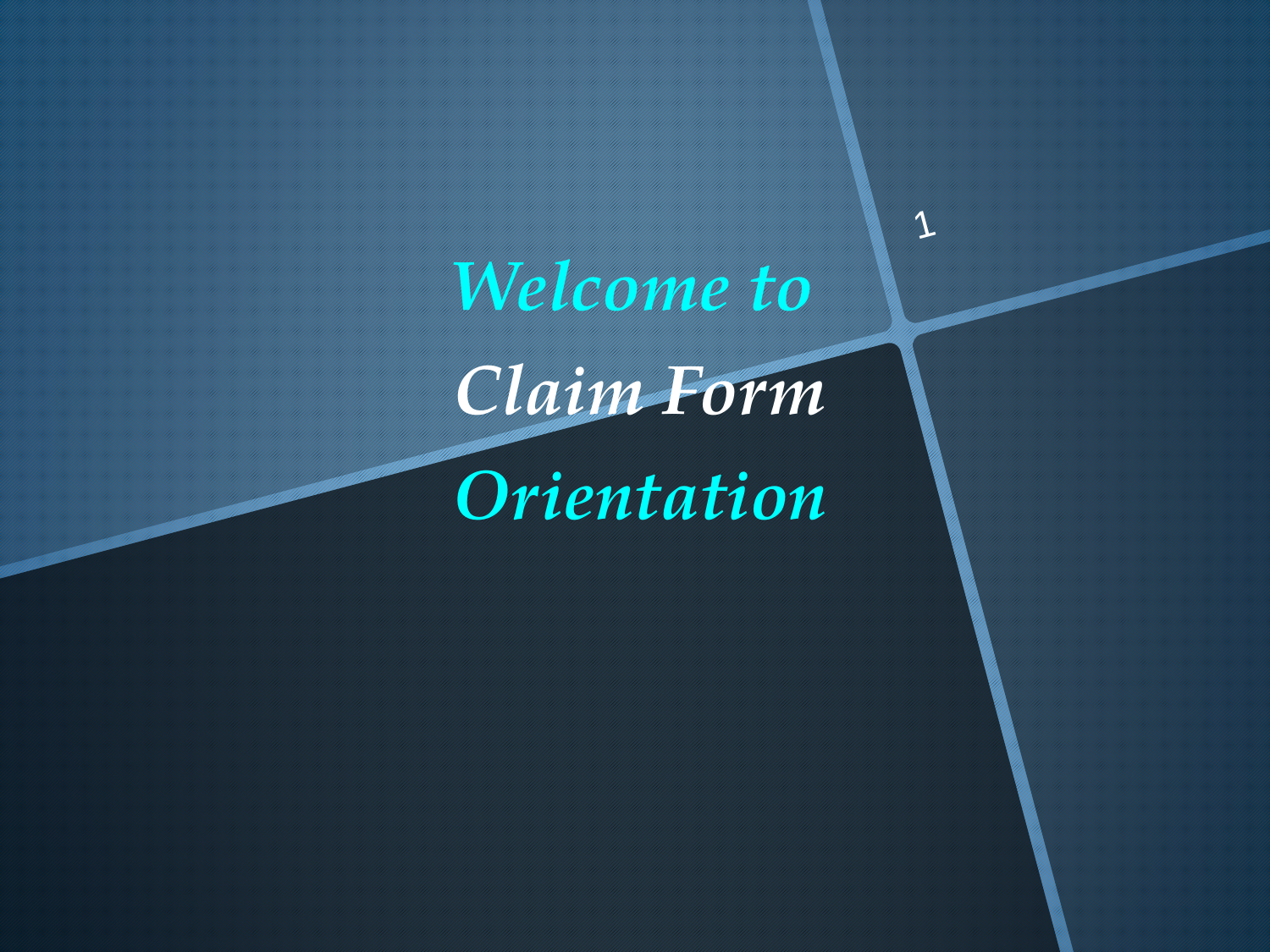

1
# Welcome to Claim Form Orientation